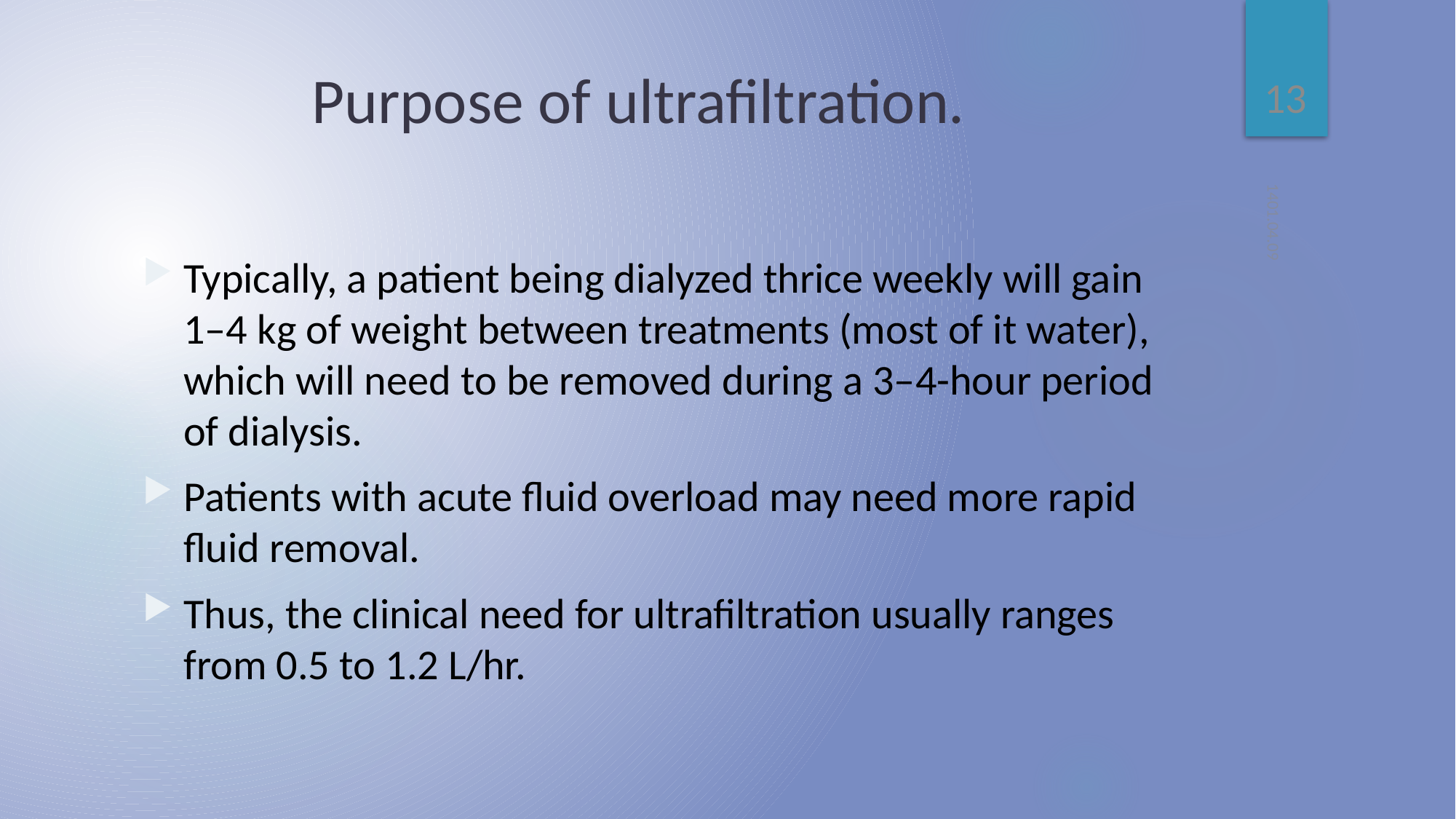

13
# Purpose of ultrafiltration.
1401.04.09
Typically, a patient being dialyzed thrice weekly will gain 1–4 kg of weight between treatments (most of it water), which will need to be removed during a 3–4-hour period of dialysis.
Patients with acute fluid overload may need more rapid fluid removal.
Thus, the clinical need for ultrafiltration usually ranges from 0.5 to 1.2 L/hr.